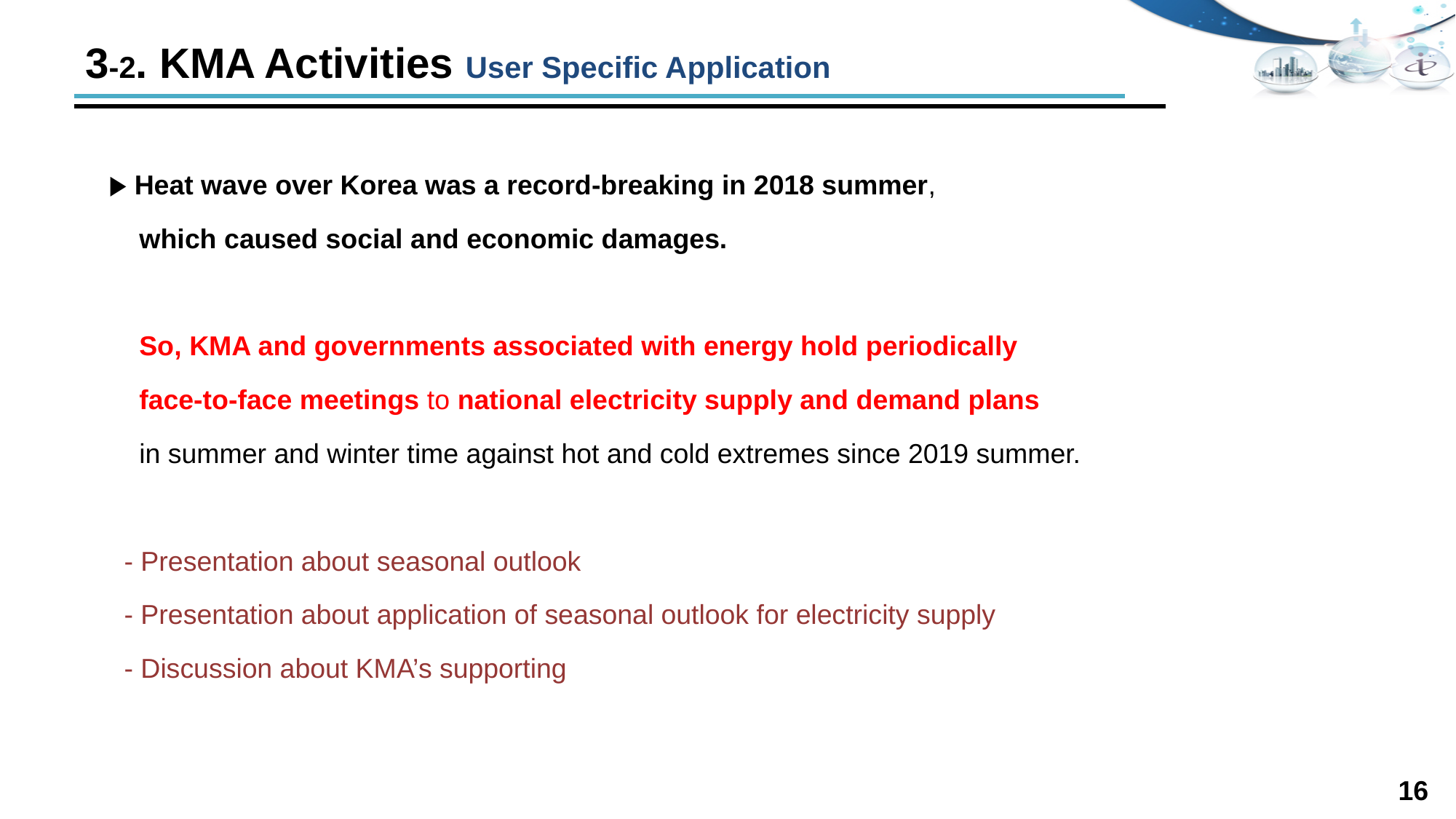

3-2. KMA Activities User Specific Application
▶ Heat wave over Korea was a record-breaking in 2018 summer,
    which caused social and economic damages.

    So, KMA and governments associated with energy hold periodically
    face-to-face meetings to national electricity supply and demand plans
    in summer and winter time against hot and cold extremes since 2019 summer.

  - Presentation about seasonal outlook
  - Presentation about application of seasonal outlook for electricity supply
  - Discussion about KMA’s supporting

16